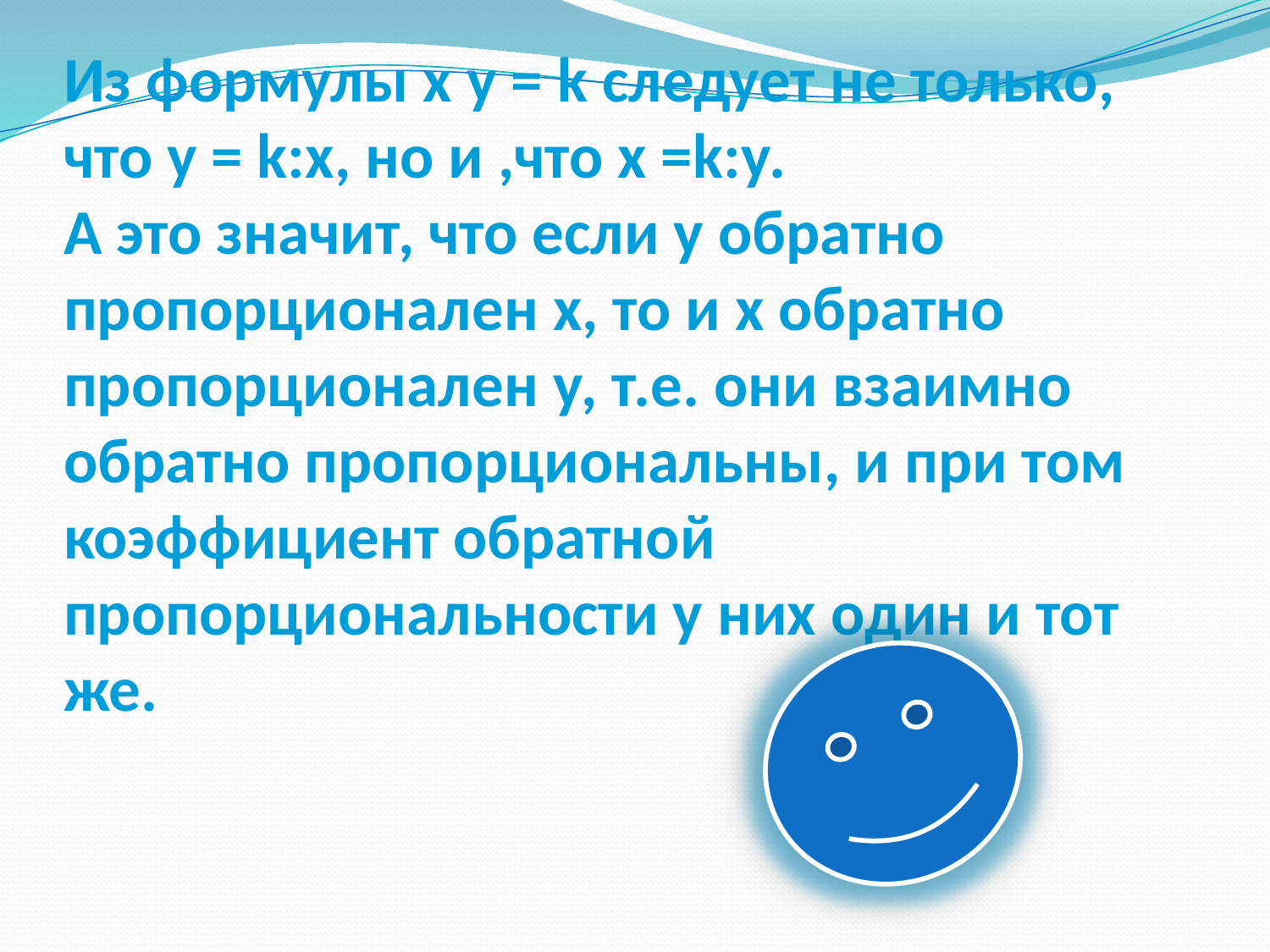

# Из формулы х у = k следует не только, что у = k:х, но и ,что х =k:у. А это значит, что если у обратно пропорционален х, то и х обратно пропорционален у, т.е. они взаимно обратно пропорциональны, и при том коэффициент обратной пропорциональности у них один и тот же.